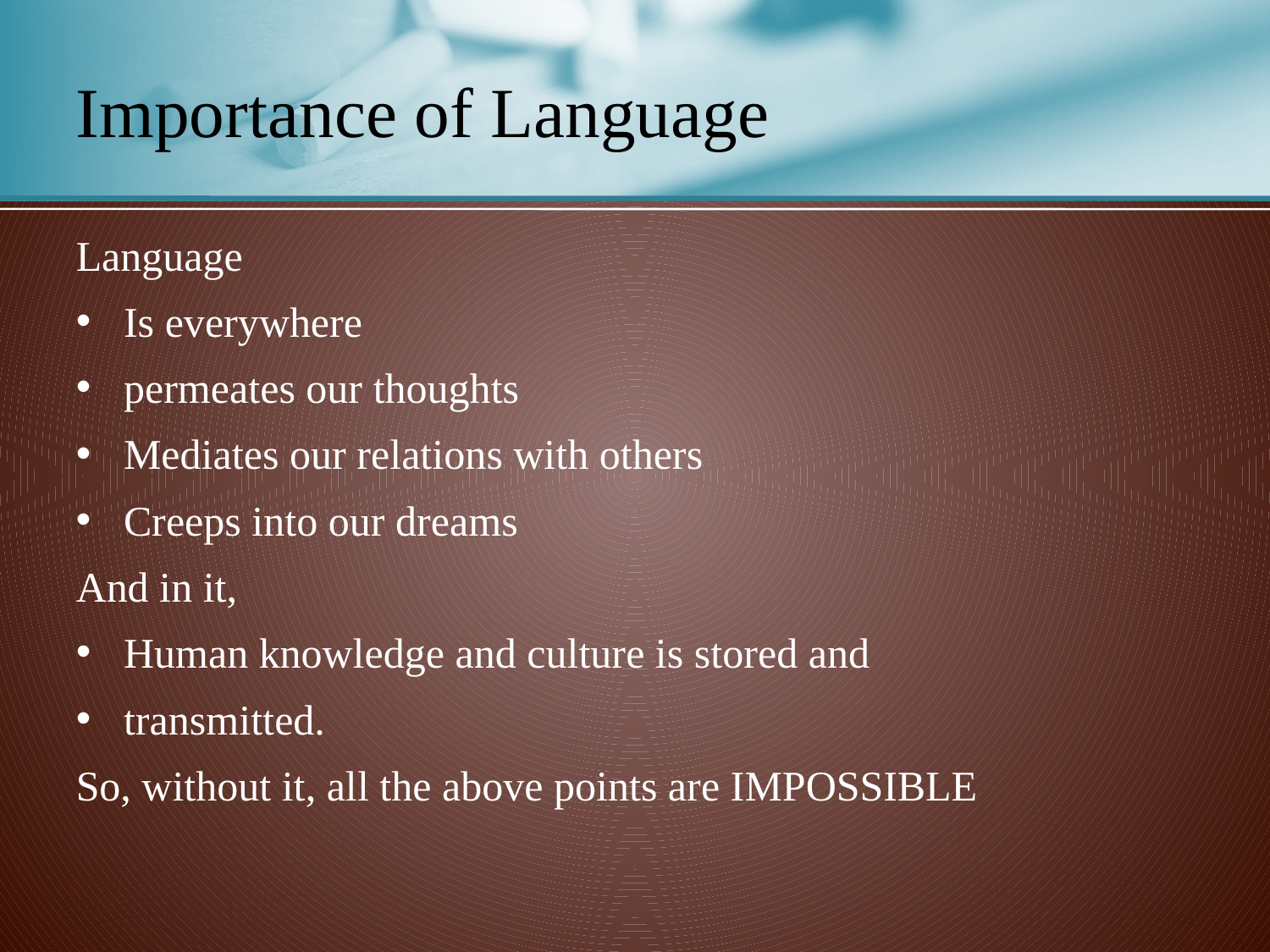

# Importance of Language
Language
Is everywhere
permeates our thoughts
Mediates our relations with others
Creeps into our dreams
And in it,
Human knowledge and culture is stored and
transmitted.
So, without it, all the above points are IMPOSSIBLE